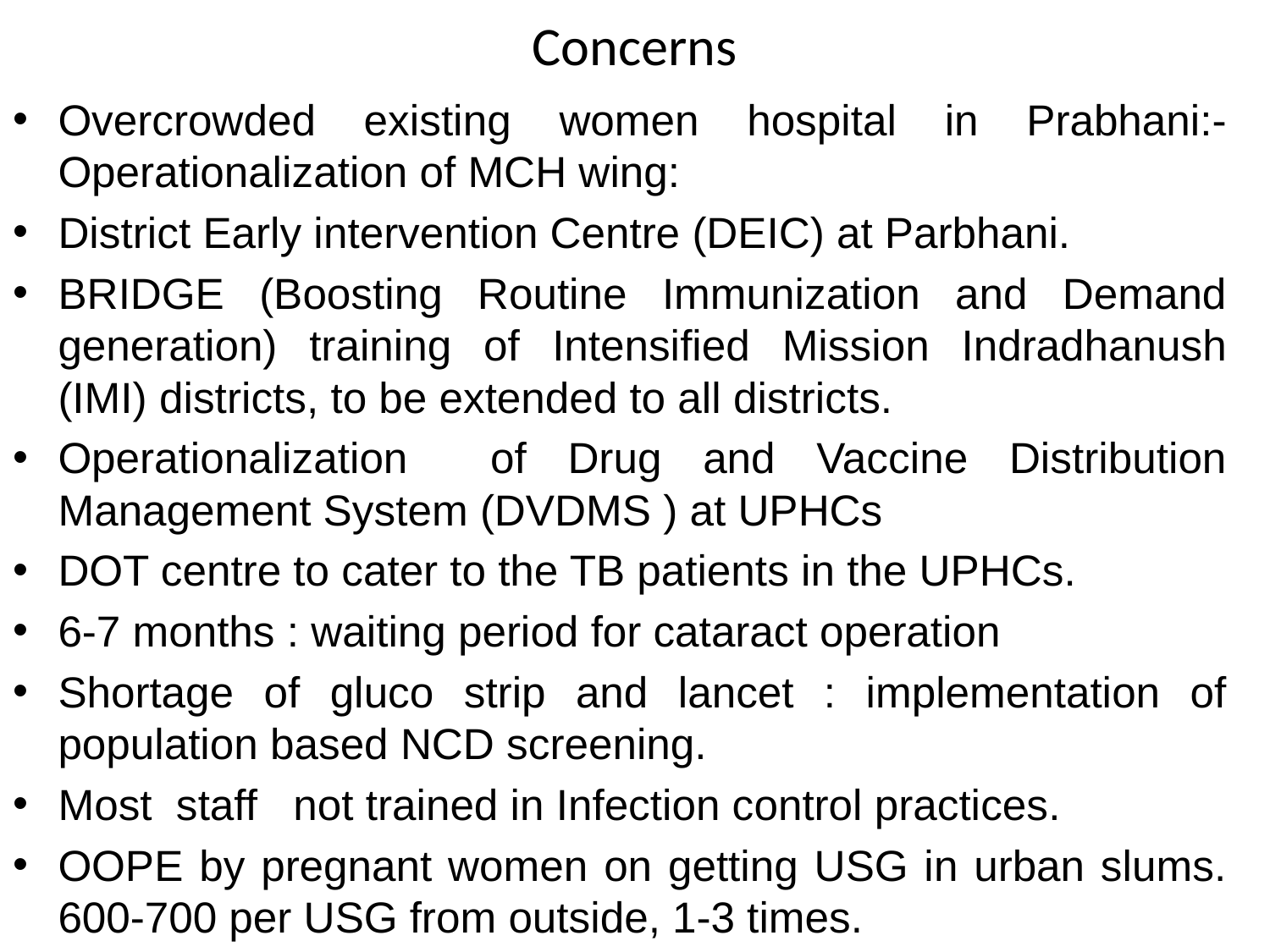

# Concerns
Overcrowded existing women hospital in Prabhani:- Operationalization of MCH wing:
District Early intervention Centre (DEIC) at Parbhani.
BRIDGE (Boosting Routine Immunization and Demand generation) training of Intensified Mission Indradhanush (IMI) districts, to be extended to all districts.
Operationalization  of Drug and Vaccine Distribution Management System (DVDMS ) at UPHCs
DOT centre to cater to the TB patients in the UPHCs.
6-7 months : waiting period for cataract operation
Shortage of gluco strip and lancet : implementation of population based NCD screening.
Most  staff   not trained in Infection control practices.
OOPE by pregnant women on getting USG in urban slums. 600-700 per USG from outside, 1-3 times.